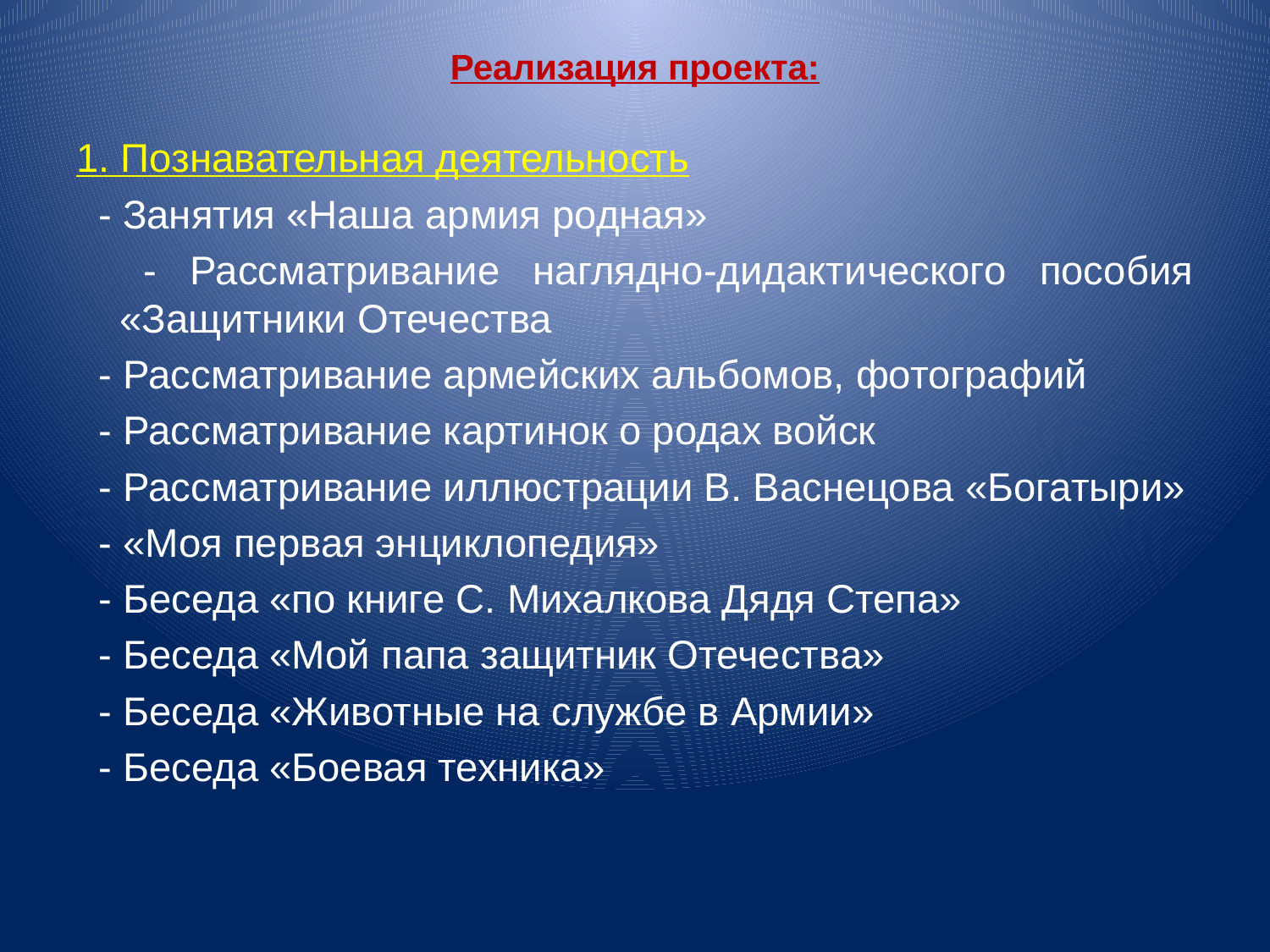

# Реализация проекта:
1. Познавательная деятельность
  - Занятия «Наша армия родная»
  - Рассматривание наглядно-дидактического пособия «Защитники Отечества
  - Рассматривание армейских альбомов, фотографий
  - Рассматривание картинок о родах войск
  - Рассматривание иллюстрации В. Васнецова «Богатыри»
  - «Моя первая энциклопедия»
  - Беседа «по книге С. Михалкова Дядя Степа»
  - Беседа «Мой папа защитник Отечества»
  - Беседа «Животные на службе в Армии»
  - Беседа «Боевая техника»